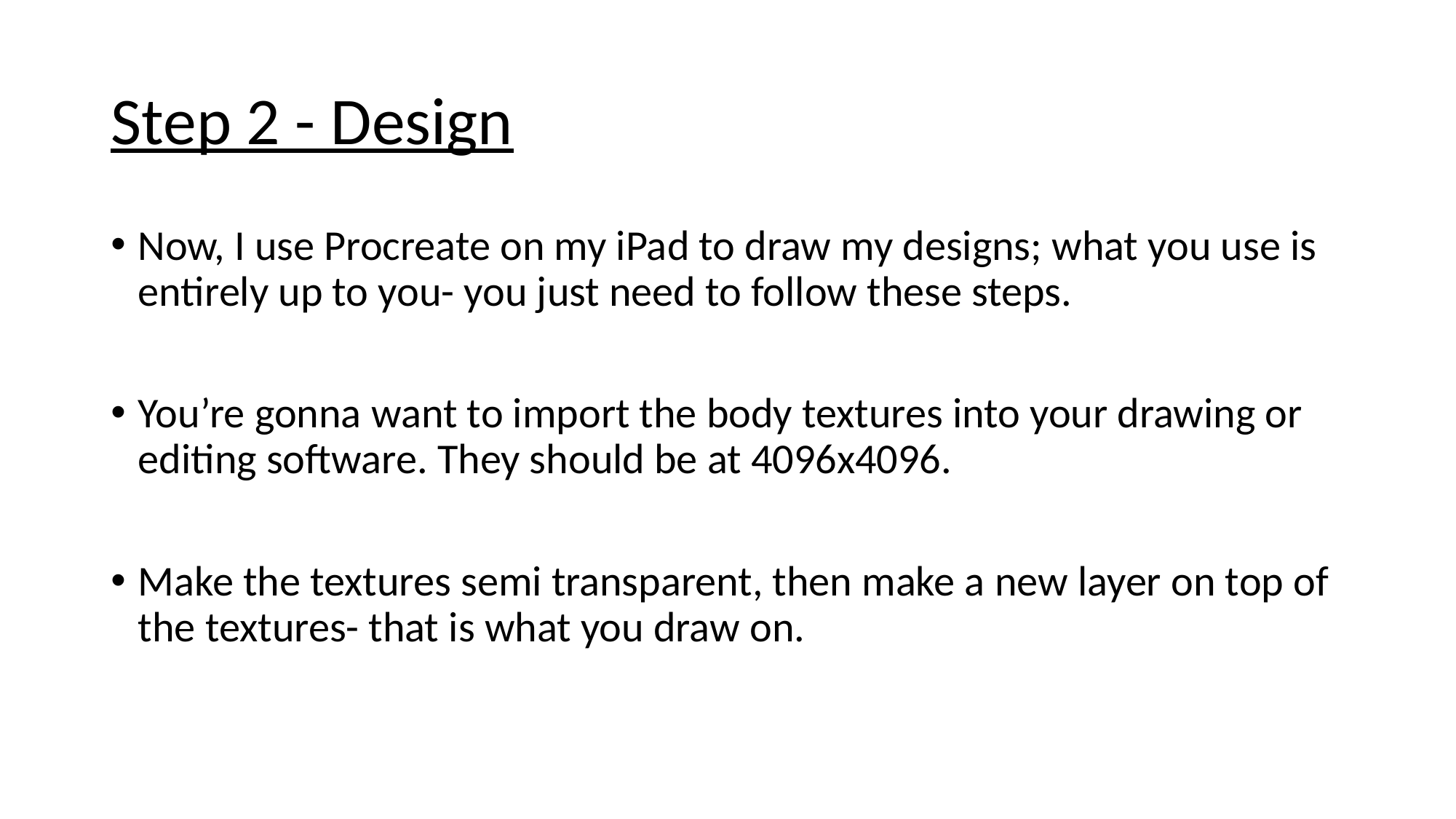

# Step 2 - Design
Now, I use Procreate on my iPad to draw my designs; what you use is entirely up to you- you just need to follow these steps.

You’re gonna want to import the body textures into your drawing or editing software. They should be at 4096x4096.

Make the textures semi transparent, then make a new layer on top of the textures- that is what you draw on.